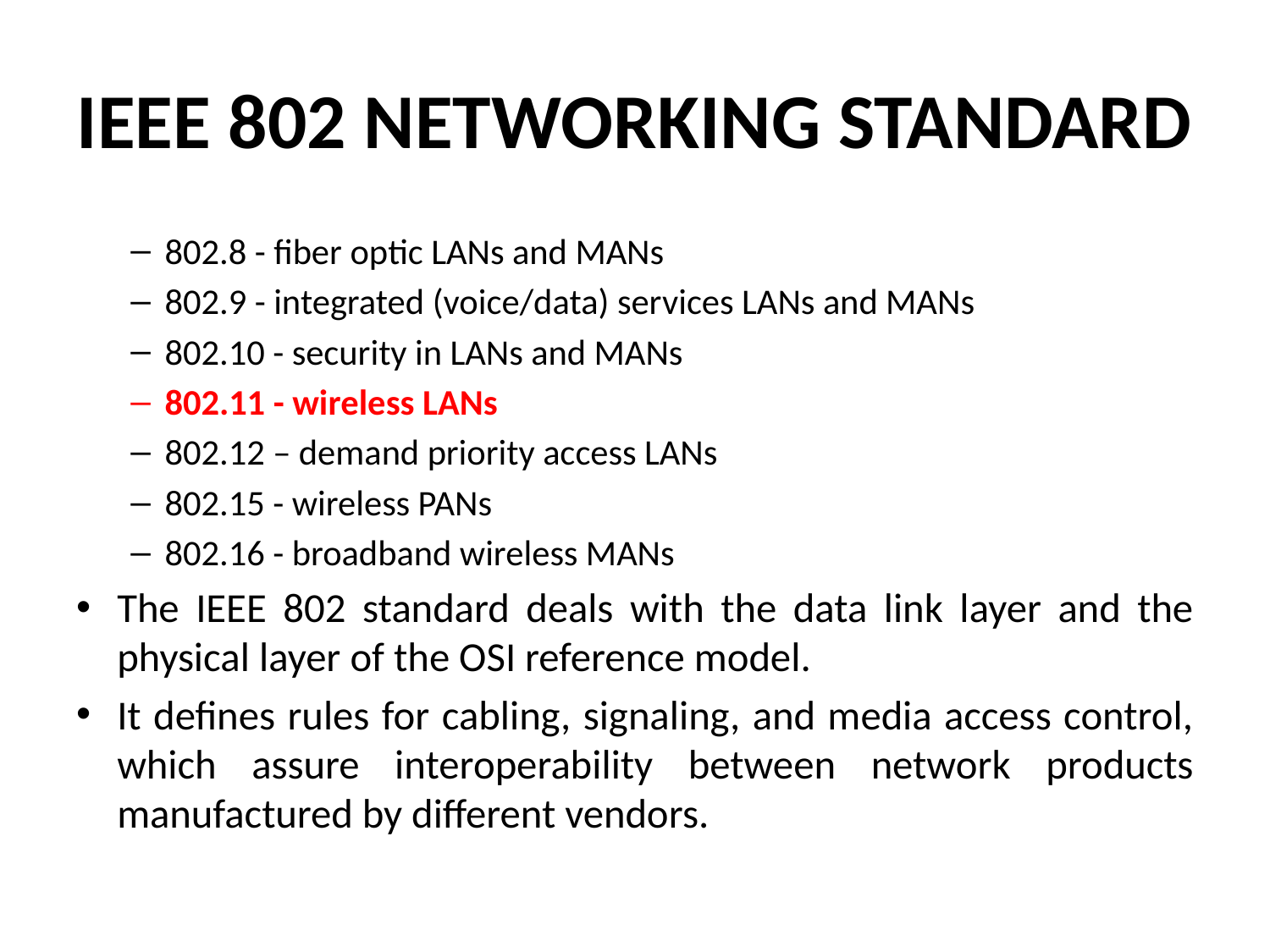

# IEEE 802 NETWORKING STANDARD
802.8 - fiber optic LANs and MANs
802.9 - integrated (voice/data) services LANs and MANs
802.10 - security in LANs and MANs
802.11 - wireless LANs
802.12 – demand priority access LANs
802.15 - wireless PANs
802.16 - broadband wireless MANs
The IEEE 802 standard deals with the data link layer and the physical layer of the OSI reference model.
It defines rules for cabling, signaling, and media access control, which assure interoperability between network products manufactured by different vendors.